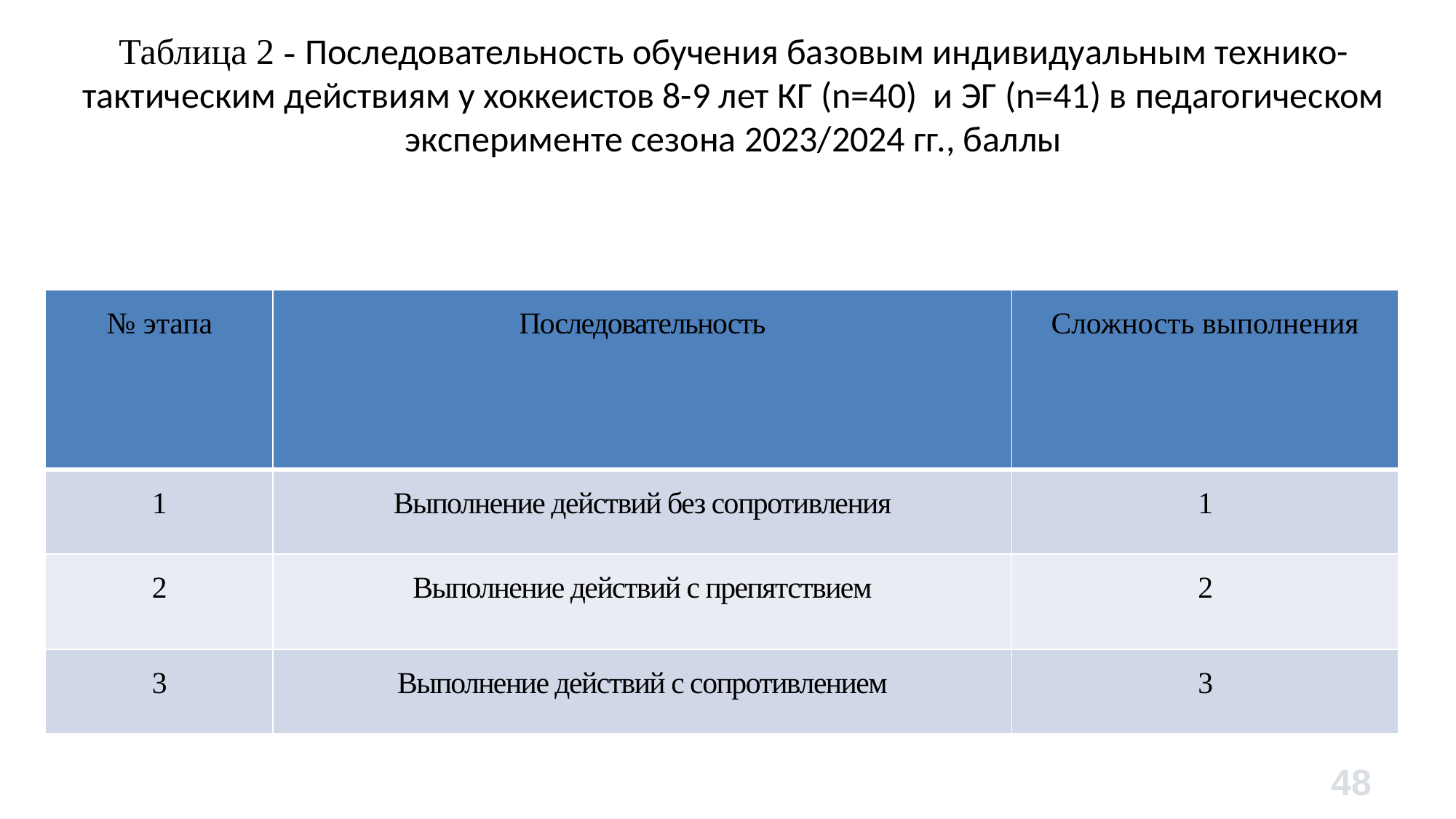

Таблица 2 - Последовательность обучения базовым индивидуальным технико-тактическим действиям у хоккеистов 8-9 лет КГ (n=40)  и ЭГ (n=41) в педагогическом эксперименте сезона 2023/2024 гг., баллы

| № этапа | Последовательность | Сложность выполнения |
| --- | --- | --- |
| 1 | Выполнение действий без сопротивления | 1 |
| 2 | Выполнение действий с препятствием | 2 |
| 3 | Выполнение действий с сопротивлением | 3 |
48